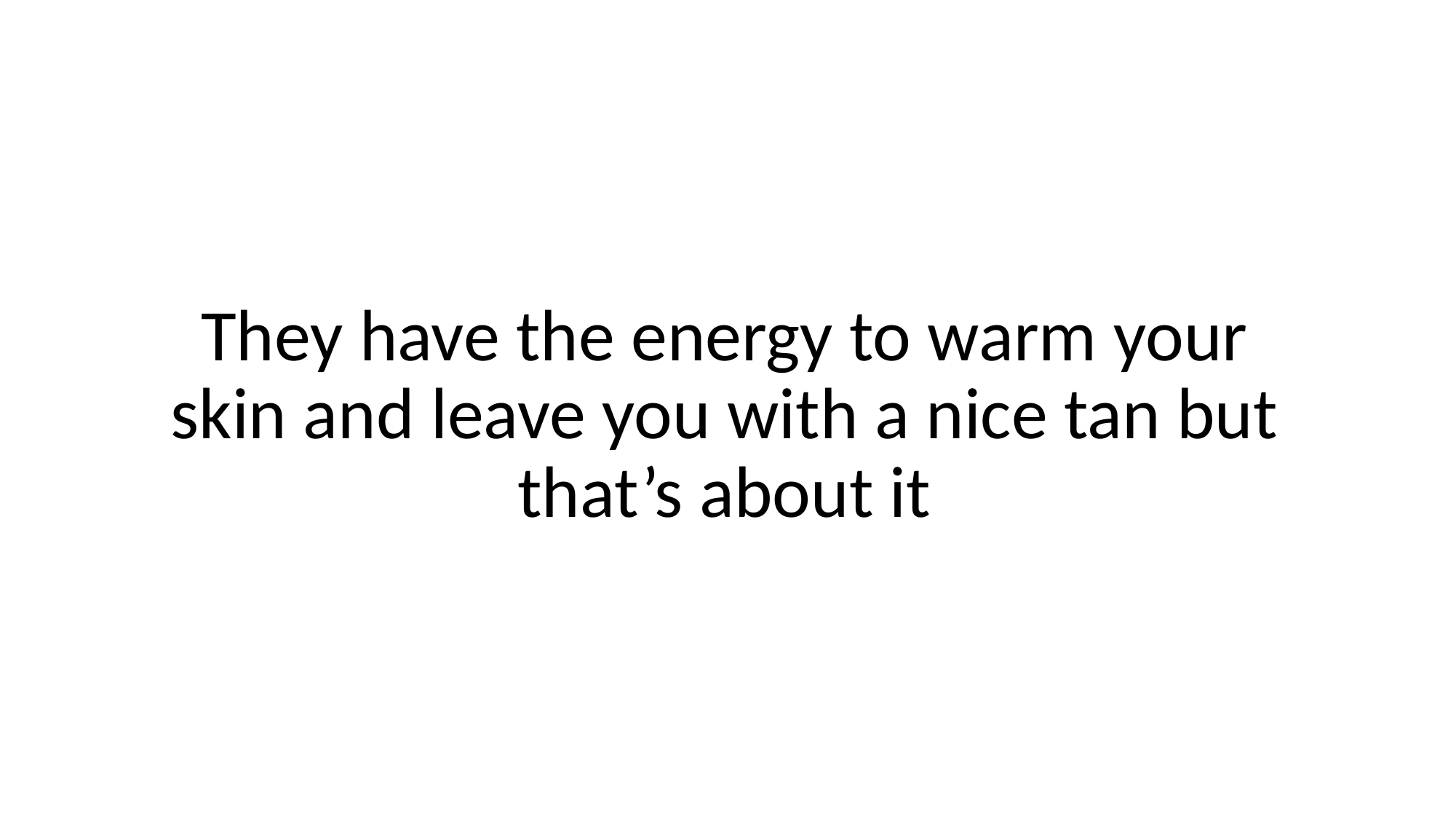

# They have the energy to warm your skin and leave you with a nice tan but that’s about it